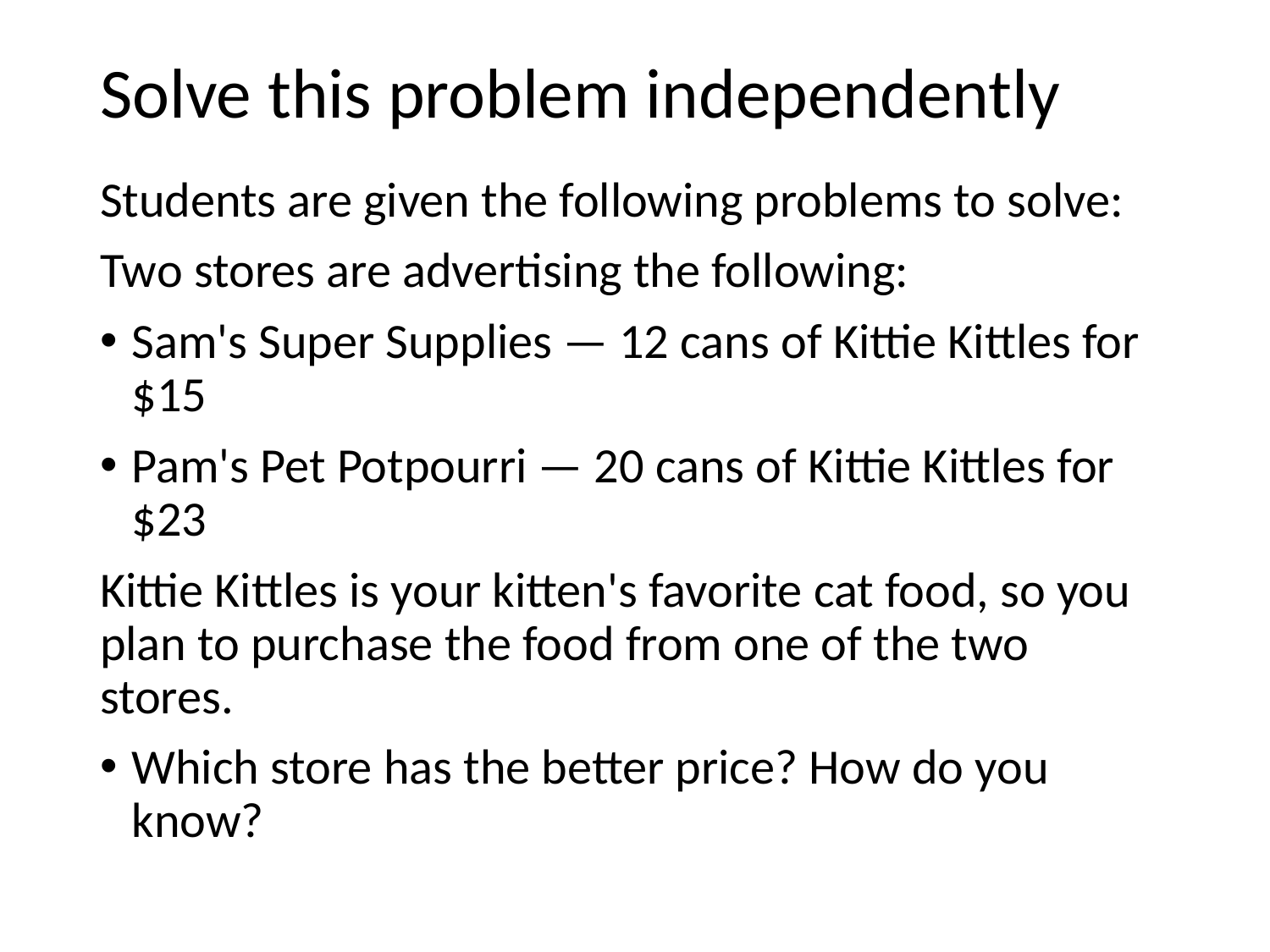

# Solve this problem independently
Students are given the following problems to solve:
Two stores are advertising the following:
Sam's Super Supplies — 12 cans of Kittie Kittles for $15
Pam's Pet Potpourri — 20 cans of Kittie Kittles for $23
Kittie Kittles is your kitten's favorite cat food, so you plan to purchase the food from one of the two stores.
Which store has the better price? How do you know?